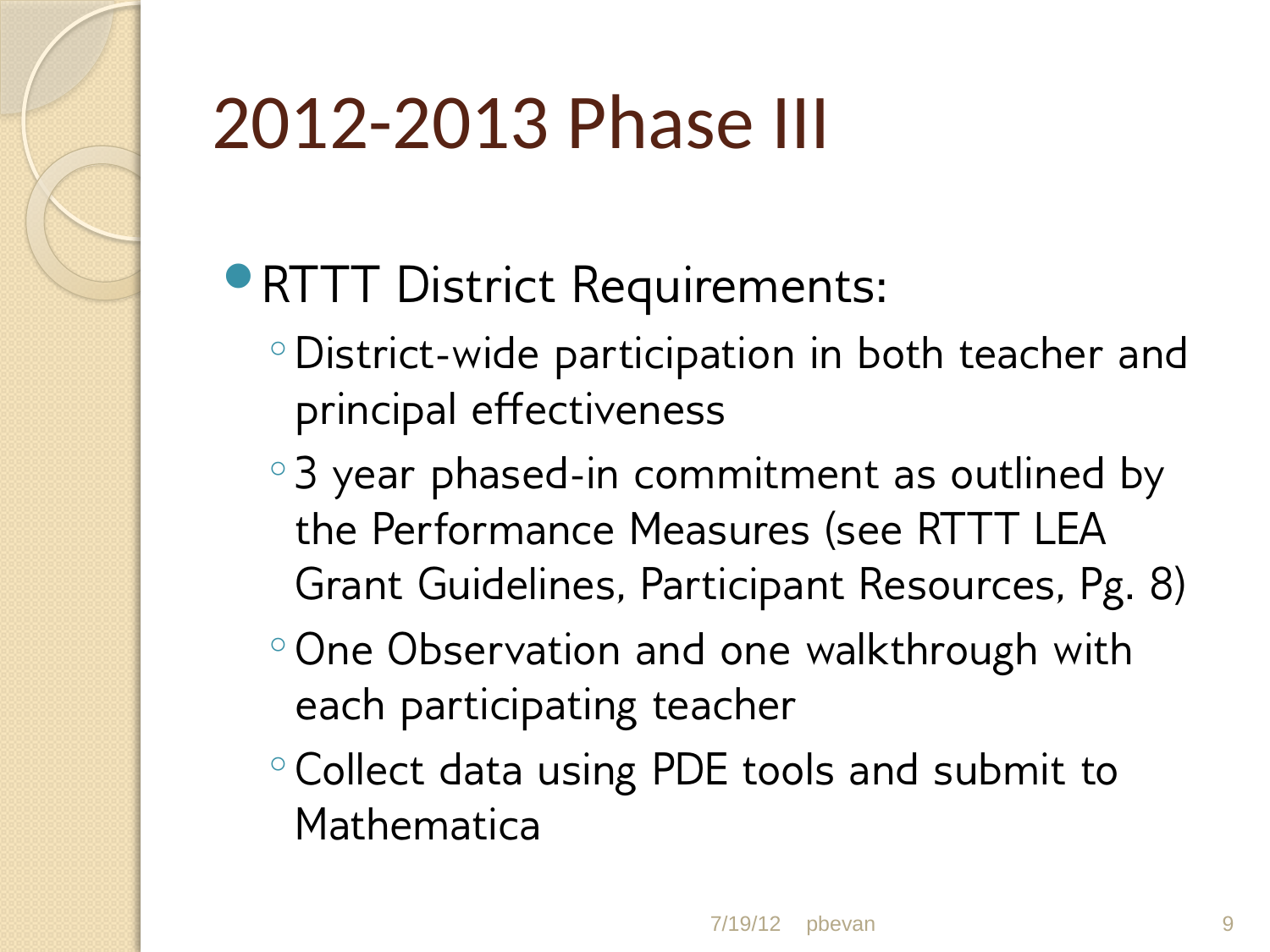

# 2012-2013 Phase III
RTTT District Requirements:
District-wide participation in both teacher and principal effectiveness
3 year phased-in commitment as outlined by the Performance Measures (see RTTT LEA Grant Guidelines, Participant Resources, Pg. 8)
One Observation and one walkthrough with each participating teacher
Collect data using PDE tools and submit to Mathematica

7/19/12
pbevan
9